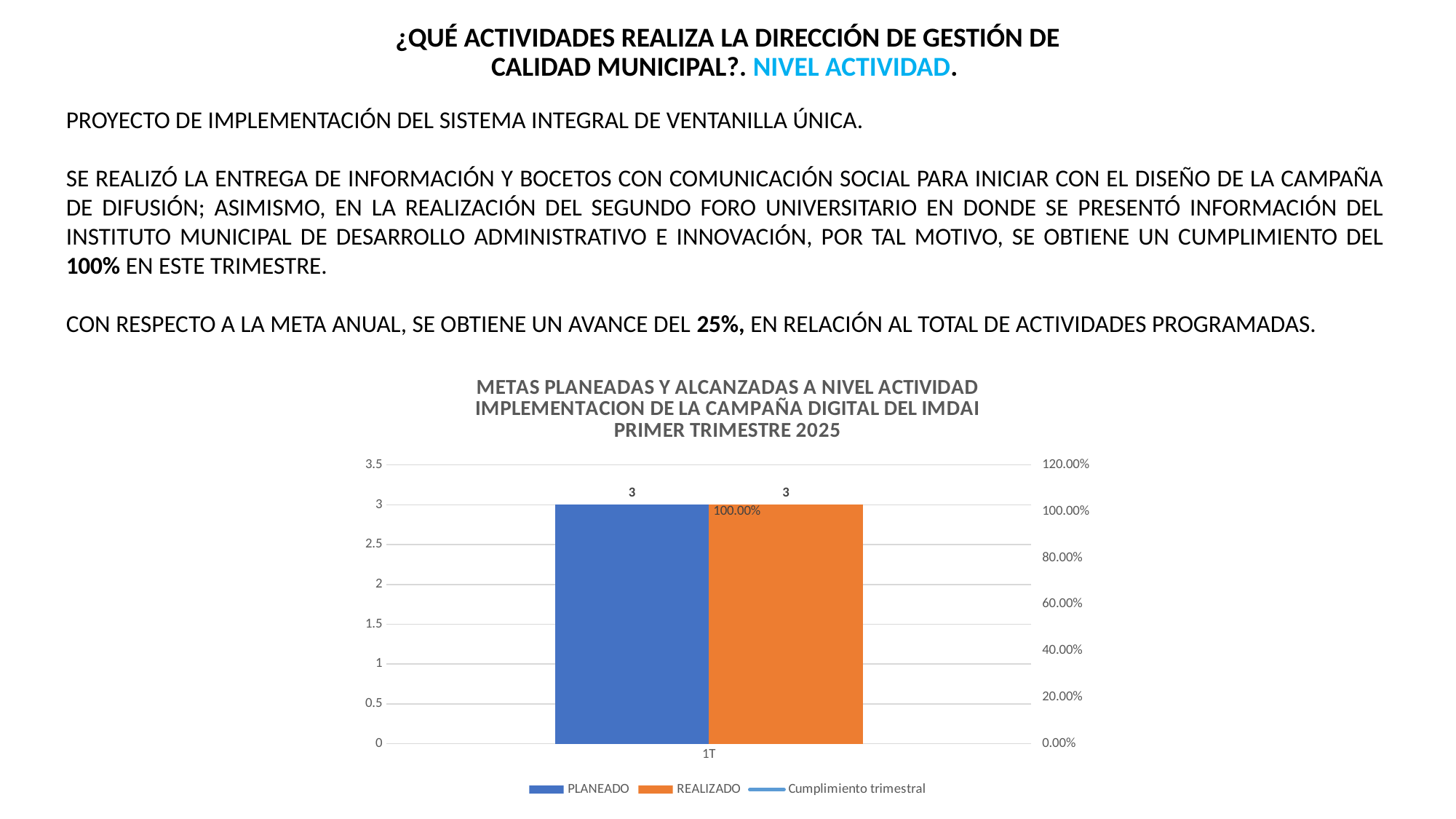

¿QUÉ ACTIVIDADES REALIZA LA DIRECCIÓN DE GESTIÓN DE CALIDAD MUNICIPAL?. NIVEL ACTIVIDAD.
PROYECTO DE IMPLEMENTACIÓN DEL SISTEMA INTEGRAL DE VENTANILLA ÚNICA.

SE REALIZÓ LA ENTREGA DE INFORMACIÓN Y BOCETOS CON COMUNICACIÓN SOCIAL PARA INICIAR CON EL DISEÑO DE LA CAMPAÑA DE DIFUSIÓN; ASIMISMO, EN LA REALIZACIÓN DEL SEGUNDO FORO UNIVERSITARIO EN DONDE SE PRESENTÓ INFORMACIÓN DEL INSTITUTO MUNICIPAL DE DESARROLLO ADMINISTRATIVO E INNOVACIÓN, POR TAL MOTIVO, SE OBTIENE UN CUMPLIMIENTO DEL 100% EN ESTE TRIMESTRE.

CON RESPECTO A LA META ANUAL, SE OBTIENE UN AVANCE DEL 25%, EN RELACIÓN AL TOTAL DE ACTIVIDADES PROGRAMADAS.

### Chart: METAS PLANEADAS Y ALCANZADAS A NIVEL ACTIVIDAD
IMPLEMENTACION DE LA CAMPAÑA DIGITAL DEL IMDAI
PRIMER TRIMESTRE 2025

| Category | PLANEADO | REALIZADO | Cumplimiento trimestral |
|---|---|---|---|
| 1T | 3.0 | 3.0 | 1.0 |